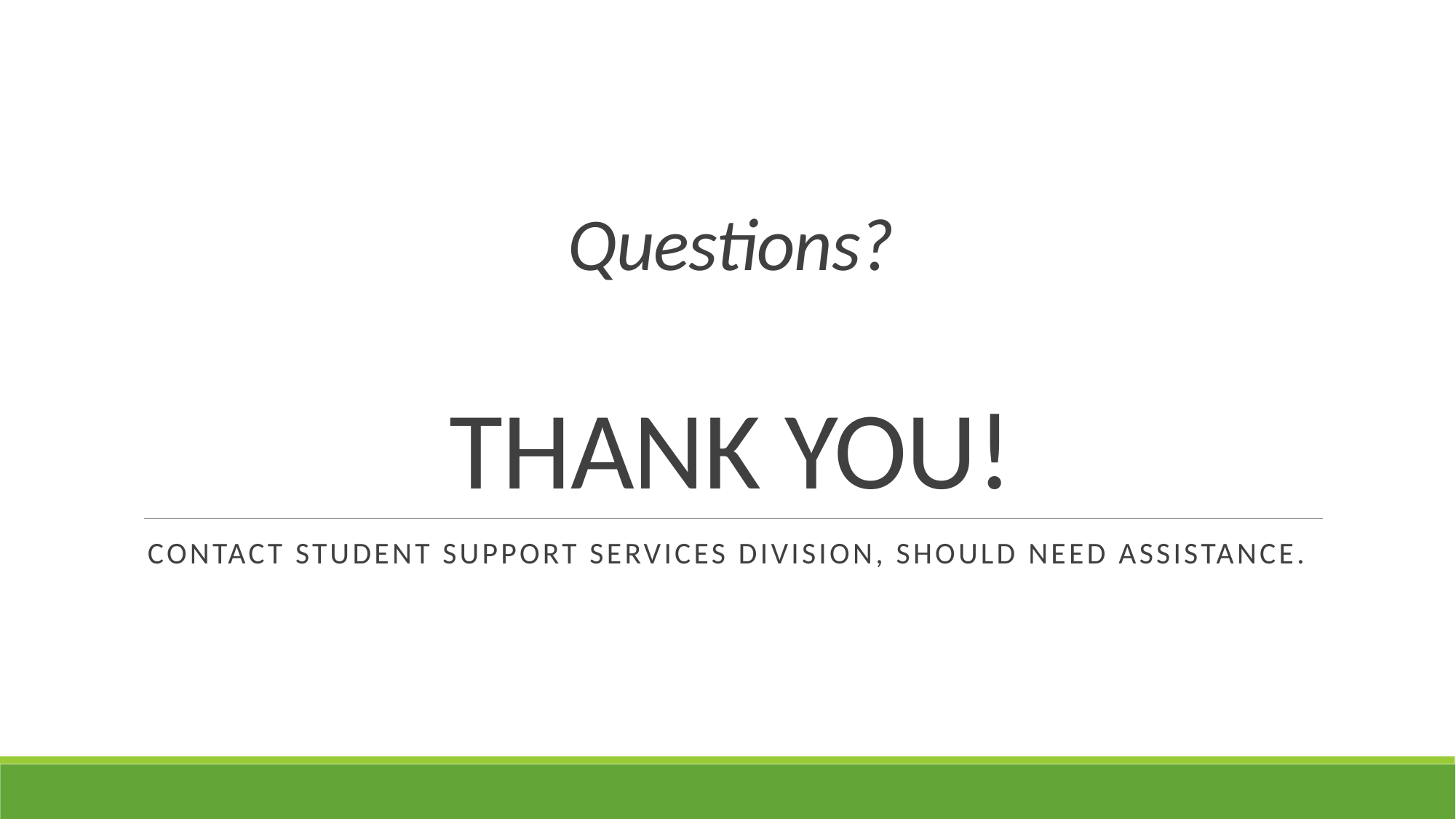

# Questions? THANK YOU!
Contact Student Support Services Division, should need assistance.